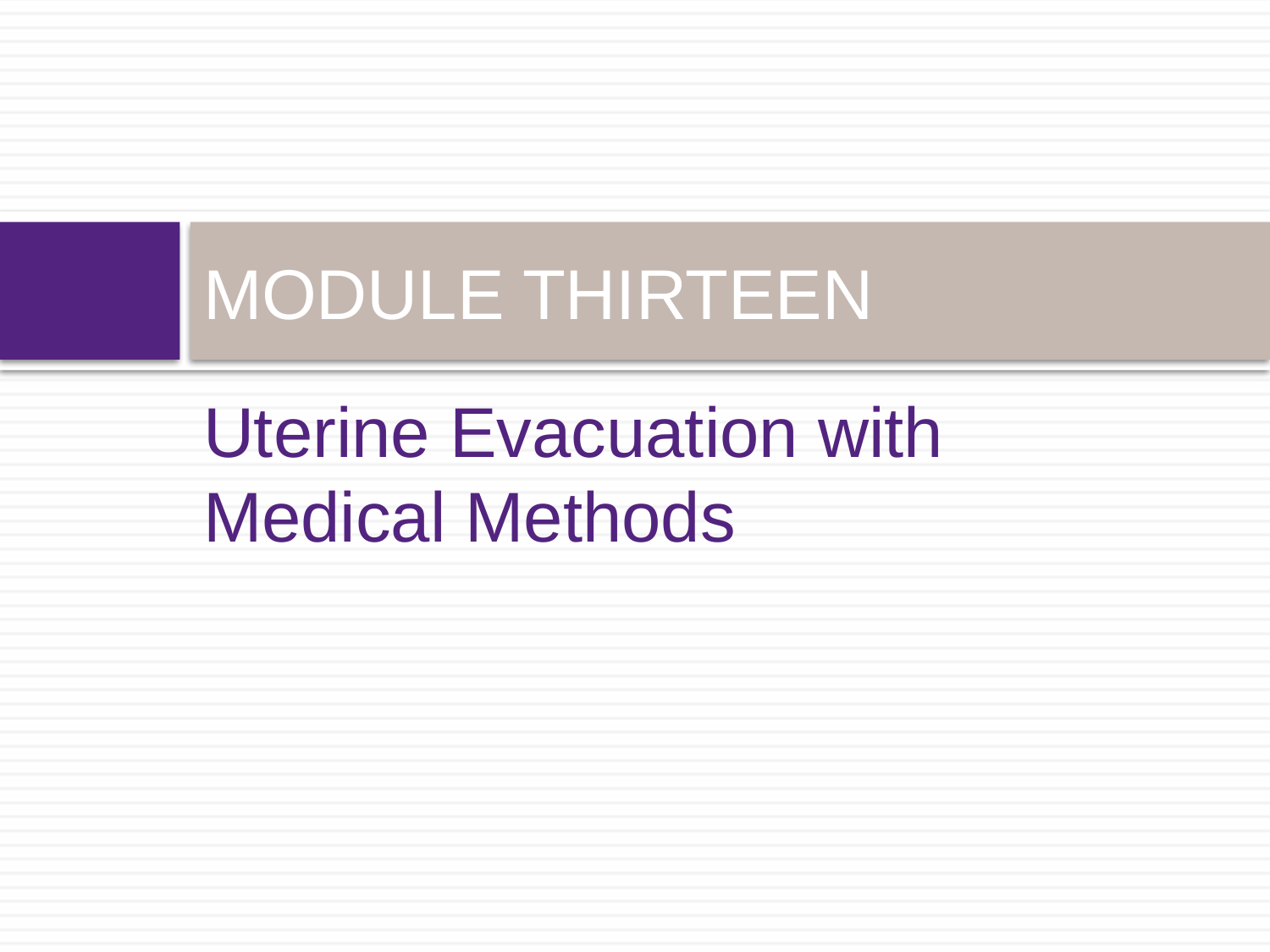

# MODULE THIRTEEN
Uterine Evacuation with Medical Methods